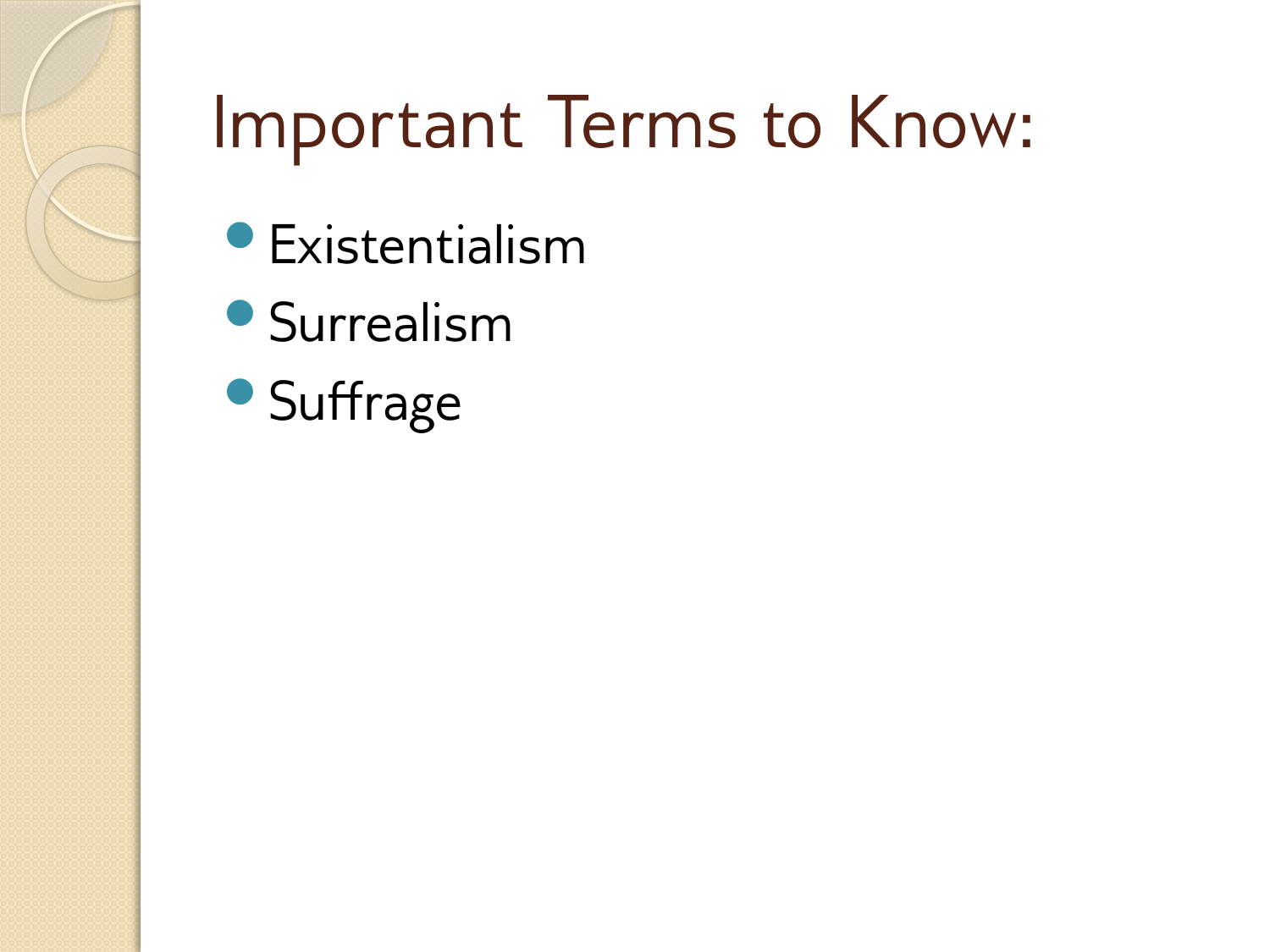

# Important Terms to Know:
Existentialism
Surrealism
Suffrage